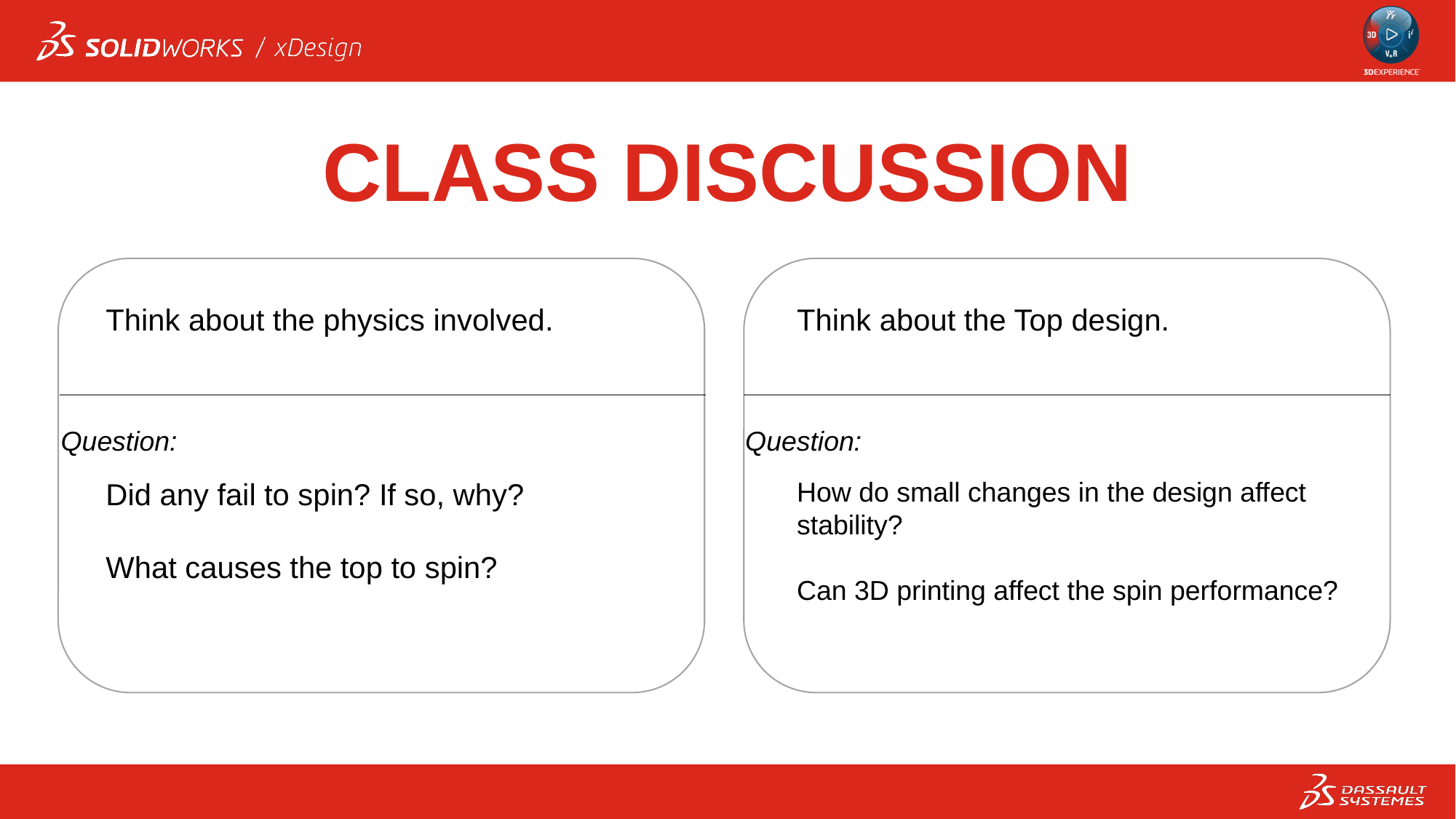

CLASS DISCUSSION

Think about the physics involved.

Think about the Top design.

Question:
Question:
Did any fail to spin? If so, why?

What causes the top to spin?
How do small changes in the design affect stability?

Can 3D printing affect the spin performance?